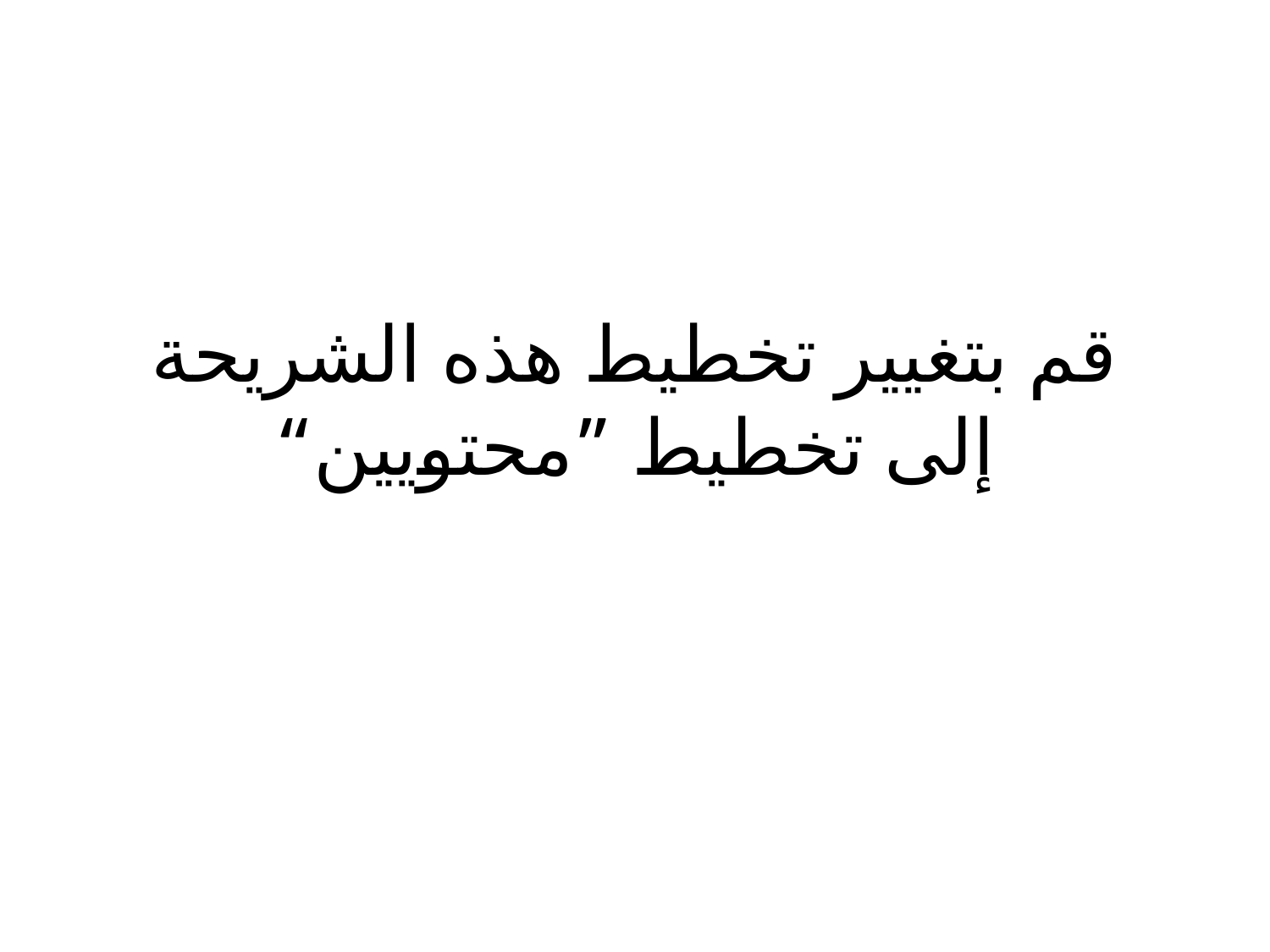

# قم بتغيير تخطيط هذه الشريحة إلى تخطيط ”محتويين“